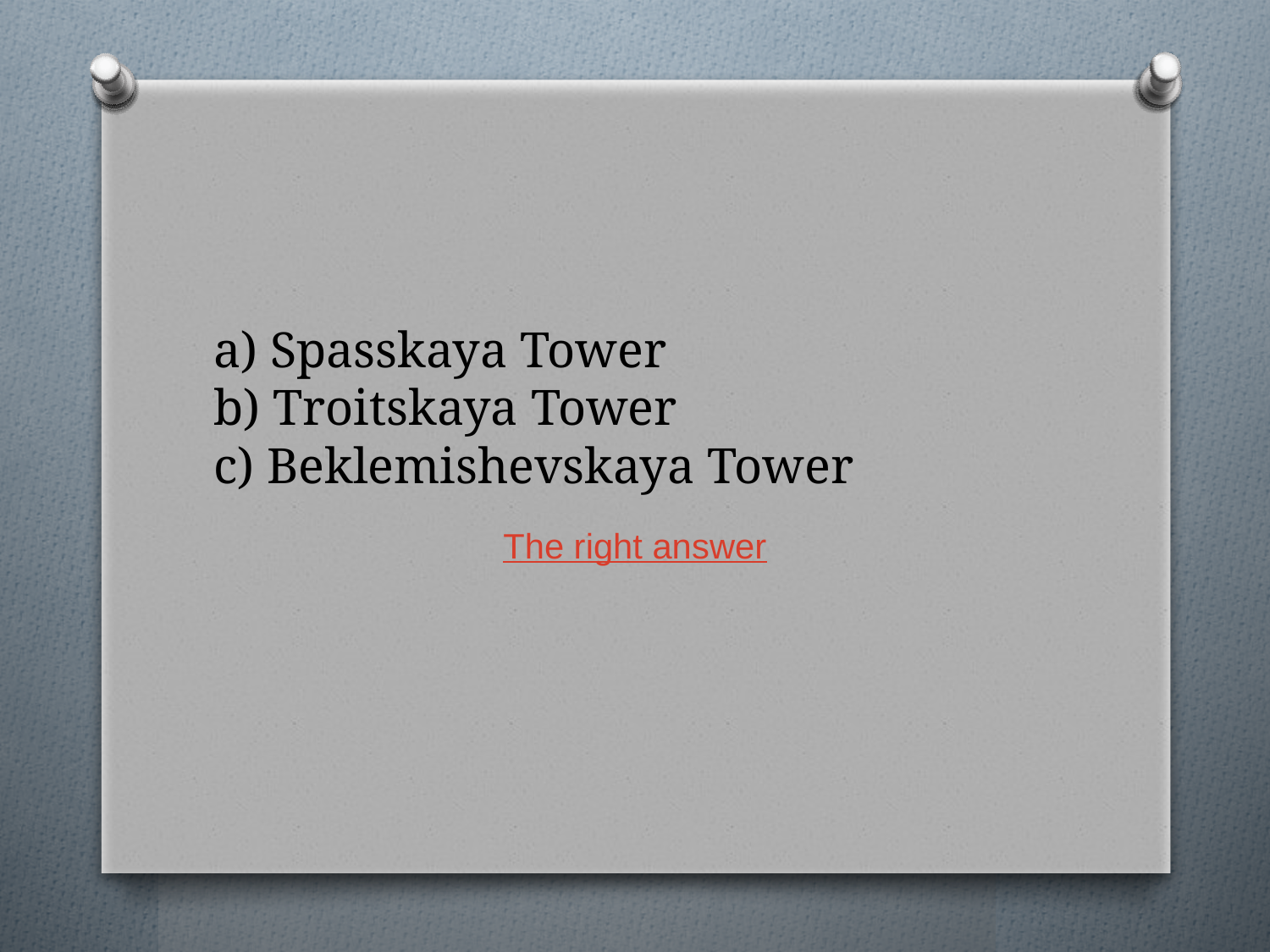

# a) Spasskaya Tower b) Troitskaya Tower c) Beklemishevskaya Tower
The right answer